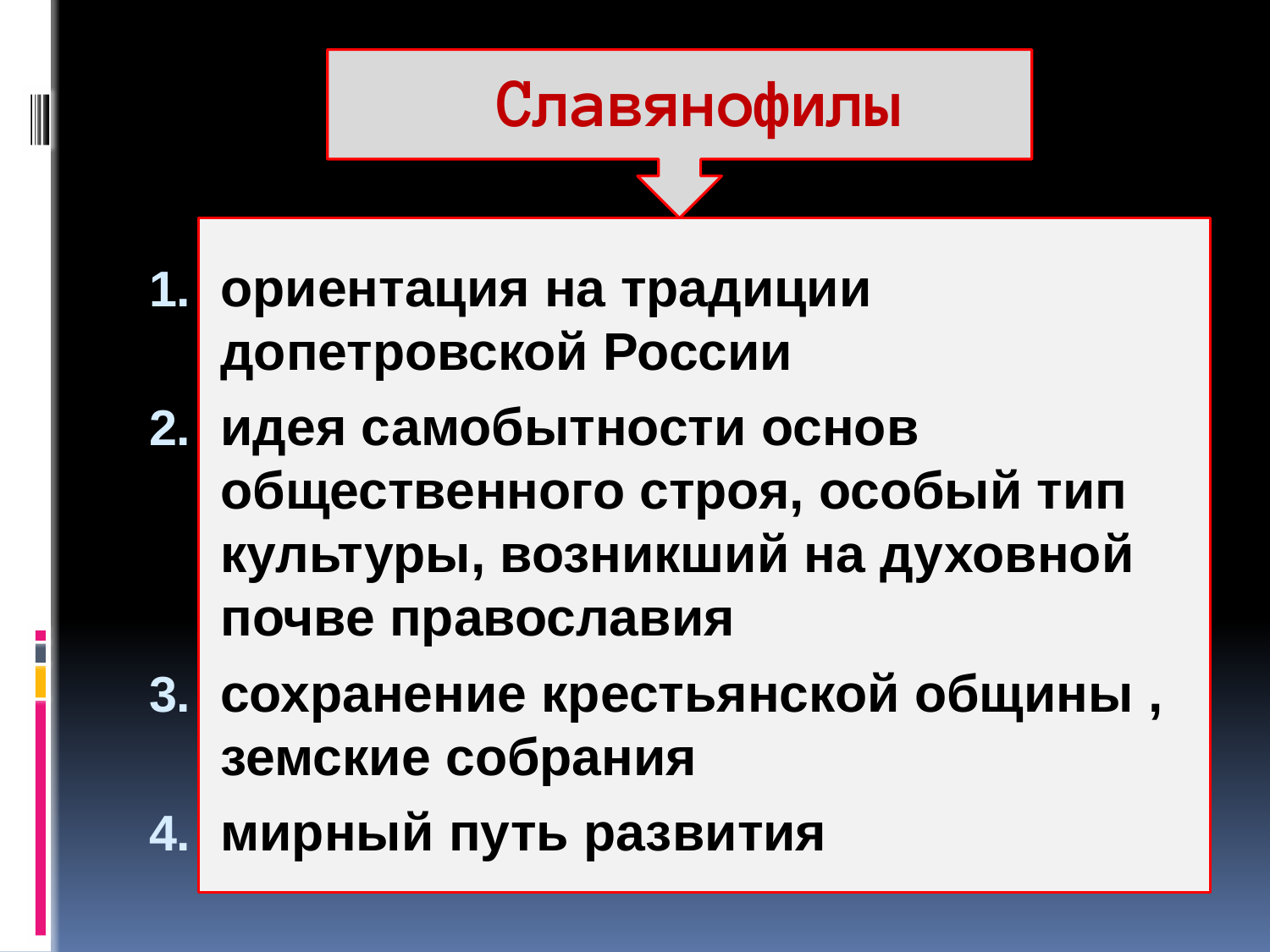

# Славянофилы

ориентация на традиции допетровской России
идея самобытности основ общественного строя, особый тип культуры, возникший на духовной почве православия
сохранение крестьянской общины , земские собрания
мирный путь развития